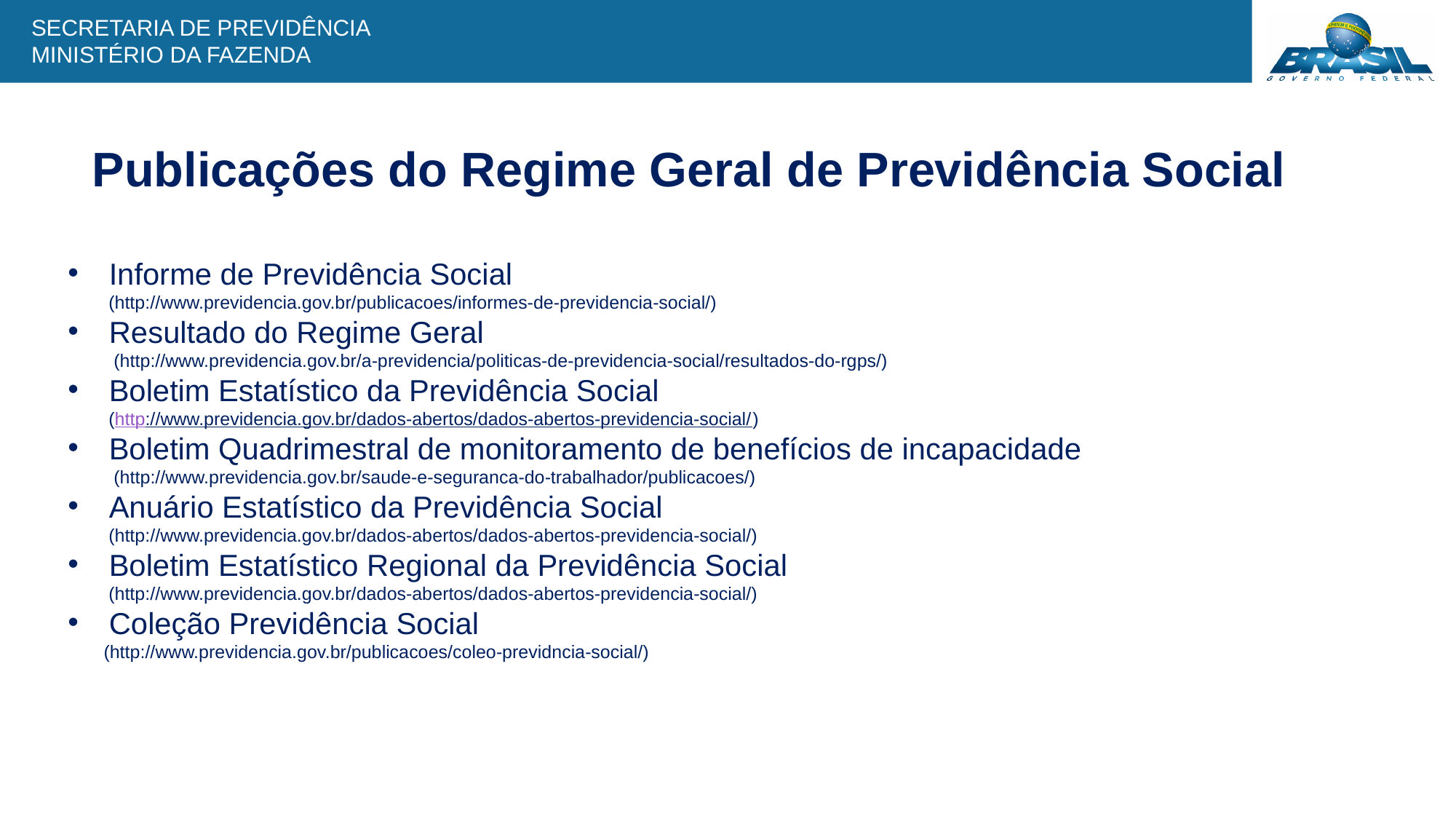

Publicações do Regime Geral de Previdência Social

Informe de Previdência Social
        (http://www.previdencia.gov.br/publicacoes/informes-de-previdencia-social/)
Resultado do Regime Geral
         (http://www.previdencia.gov.br/a-previdencia/politicas-de-previdencia-social/resultados-do-rgps/)
Boletim Estatístico da Previdência Social
        (http://www.previdencia.gov.br/dados-abertos/dados-abertos-previdencia-social/)
Boletim Quadrimestral de monitoramento de benefícios de incapacidade
         (http://www.previdencia.gov.br/saude-e-seguranca-do-trabalhador/publicacoes/)
Anuário Estatístico da Previdência Social
        (http://www.previdencia.gov.br/dados-abertos/dados-abertos-previdencia-social/)
Boletim Estatístico Regional da Previdência Social
        (http://www.previdencia.gov.br/dados-abertos/dados-abertos-previdencia-social/)
Coleção Previdência Social
       (http://www.previdencia.gov.br/publicacoes/coleo-previdncia-social/)